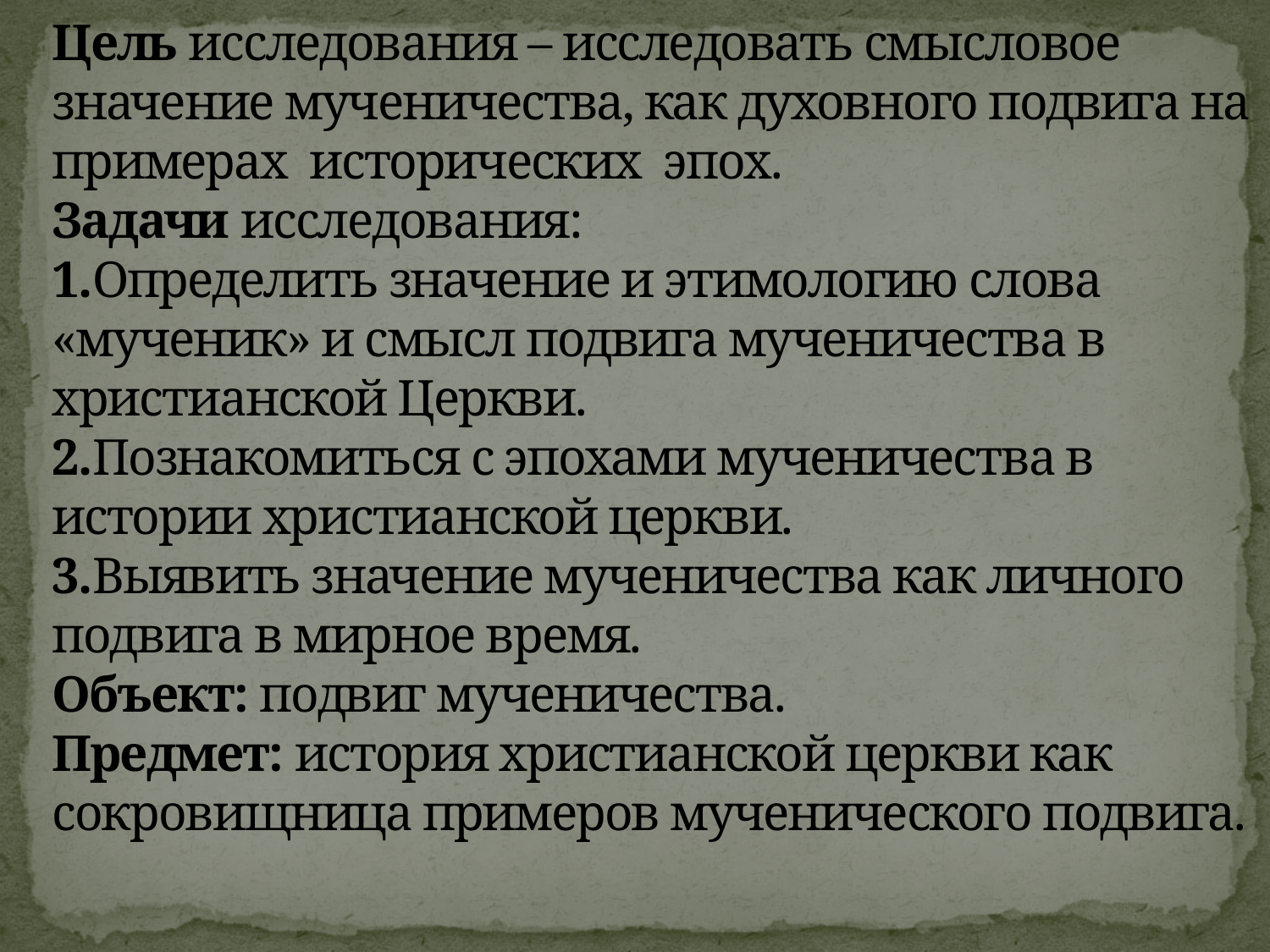

# Цель исследования – исследовать смысловое значение мученичества, как духовного подвига на примерах  исторических  эпох. Задачи исследования: 1.Определить значение и этимологию слова «мученик» и смысл подвига мученичества в христианской Церкви. 2.Познакомиться с эпохами мученичества в истории христианской церкви. 3.Выявить значение мученичества как личного подвига в мирное время. Объект: подвиг мученичества. Предмет: история христианской церкви как сокровищница примеров мученического подвига.